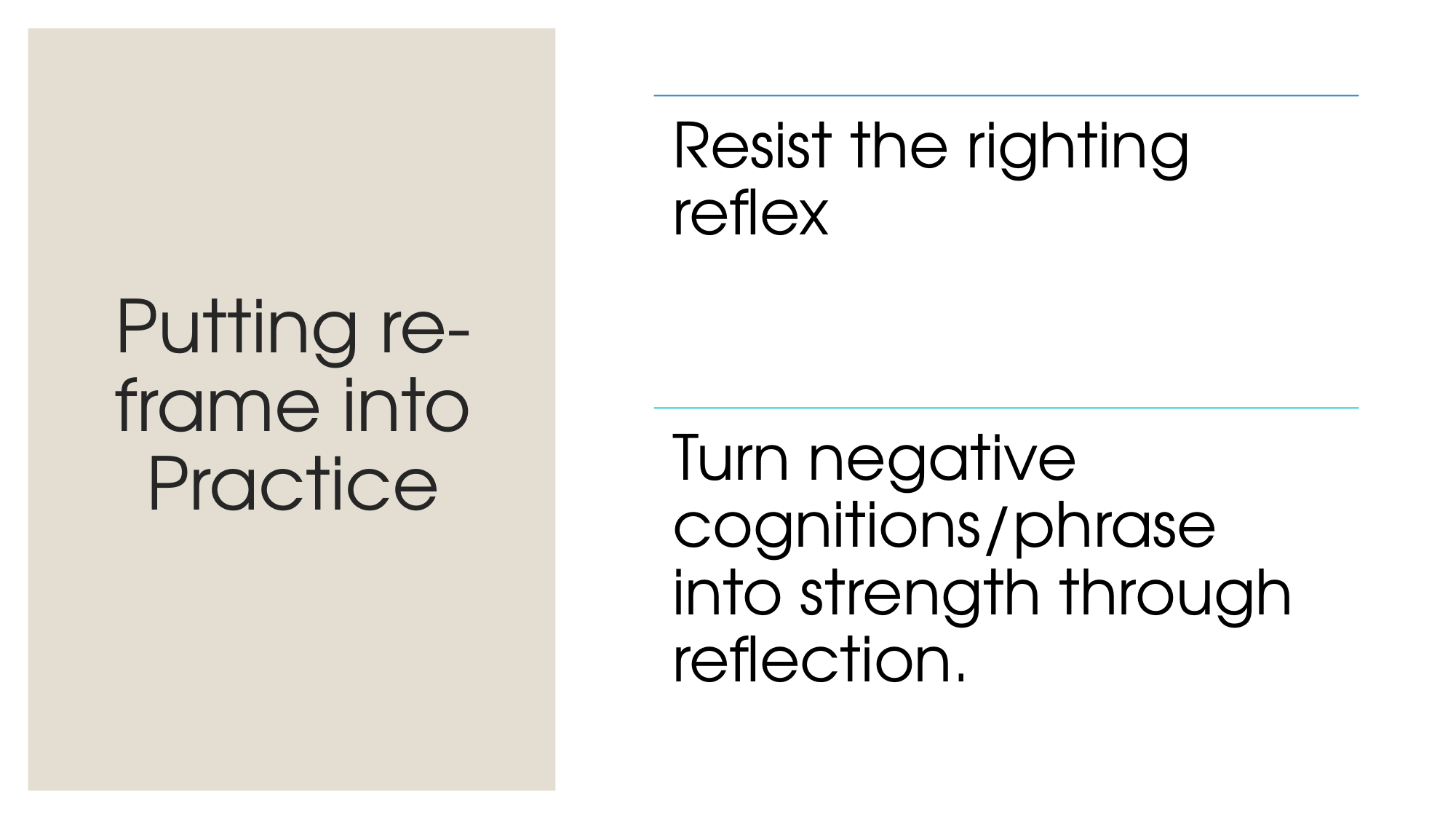

# Putting re-frame into Practice
Resist the righting reflex
Turn negative cognitions/phrase into strength through reflection.